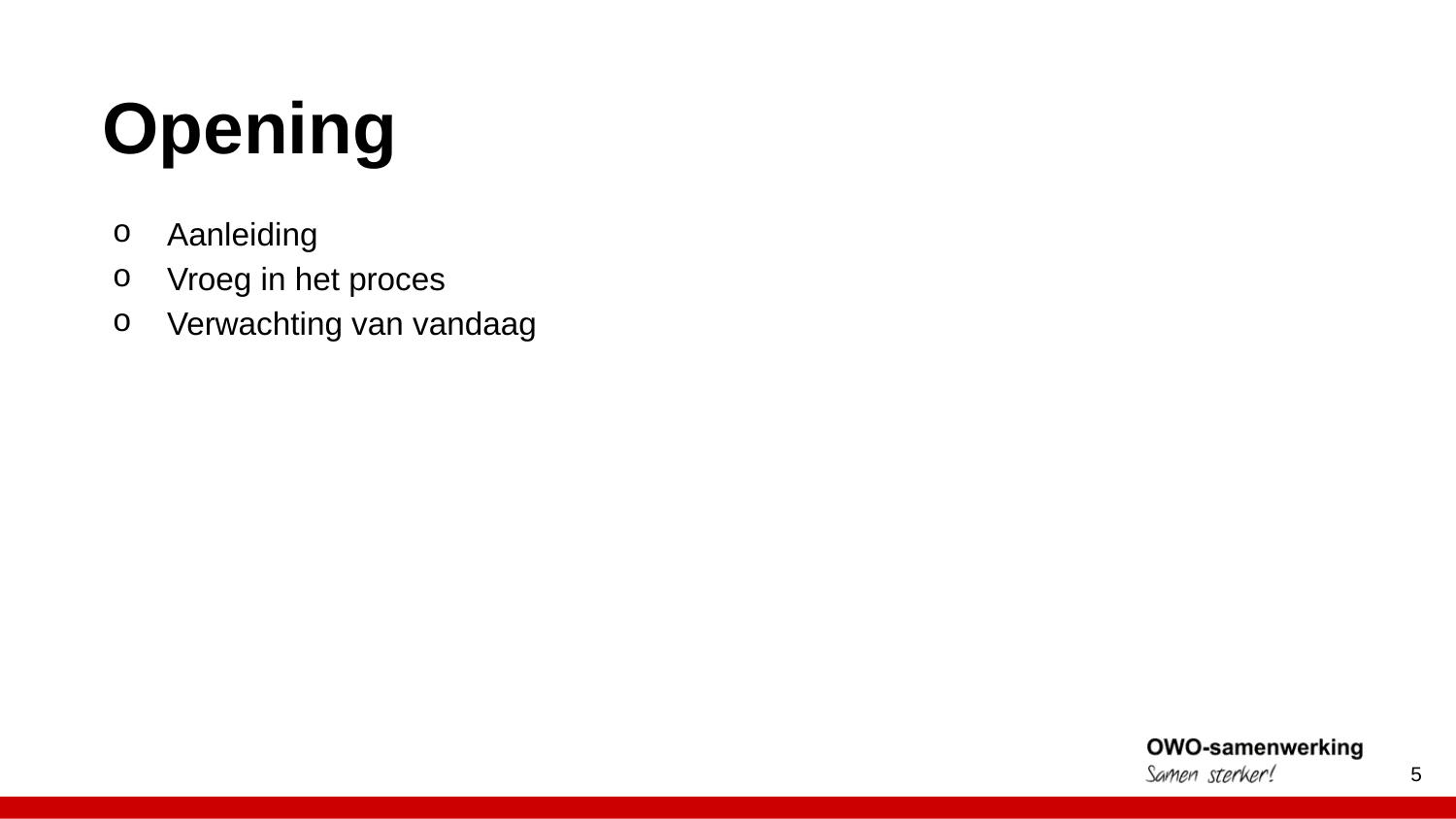

# Opening

Aanleiding
Vroeg in het proces
Verwachting van vandaag

5